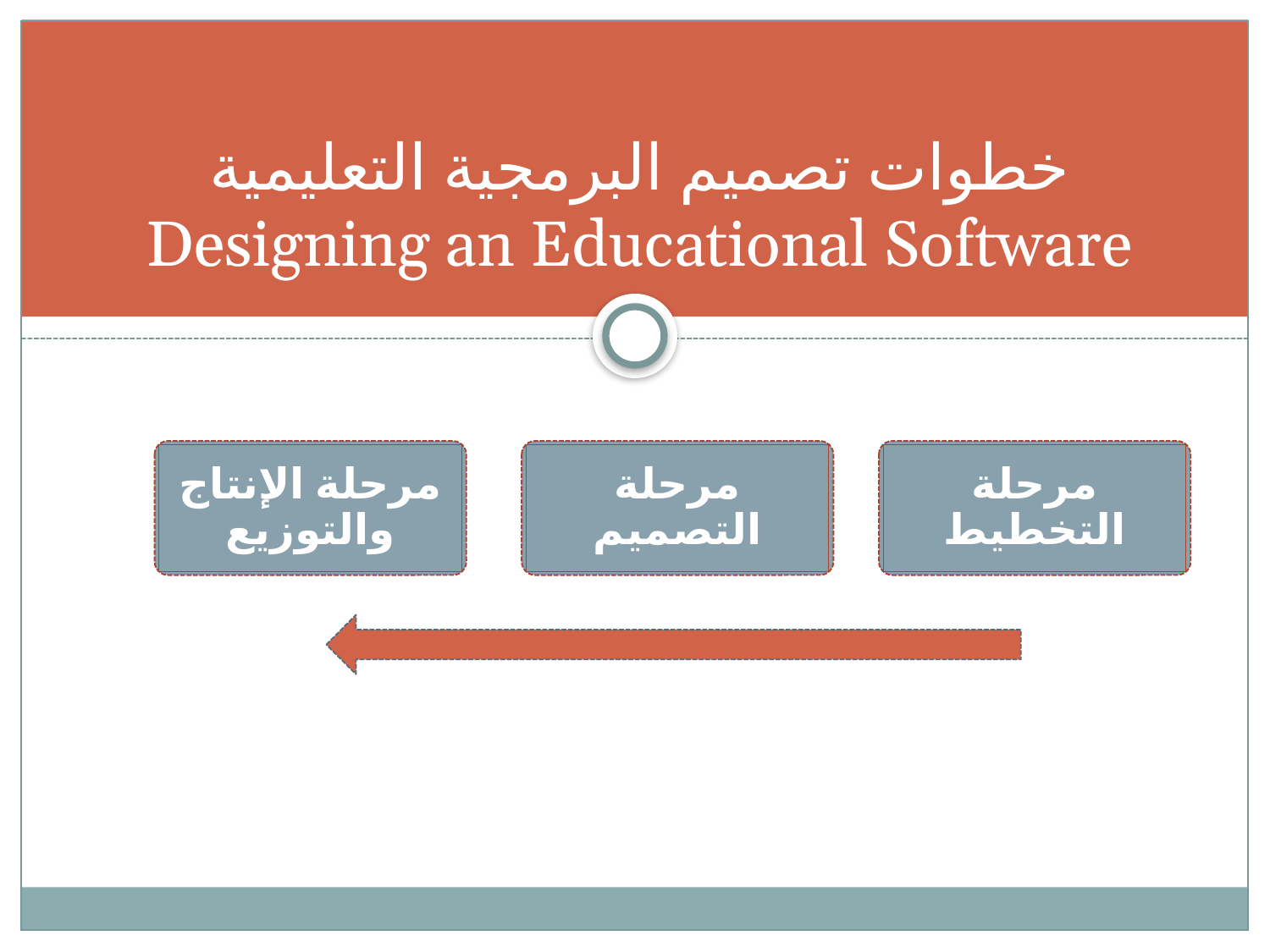

# خطوات تصميم البرمجية التعليمية Designing an Educational Software

مرحلة الإنتاج والتوزيع

مرحلة التصميم

مرحلة التخطيط